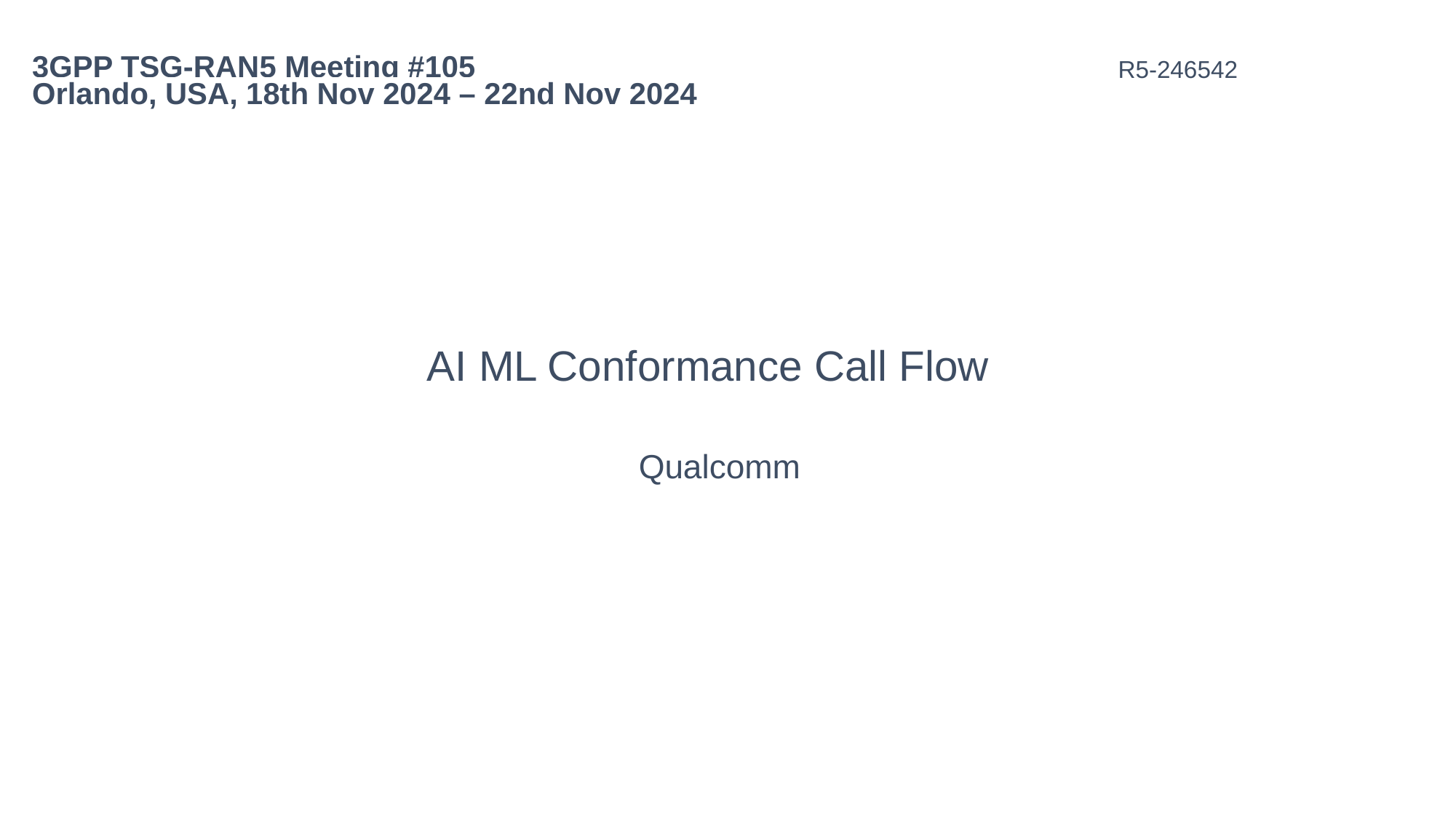

3GPP TSG-RAN5 Meeting #105
Orlando, USA, 18th Nov 2024 – 22nd Nov 2024
R5-246542
AI ML Conformance Call Flow
Qualcomm